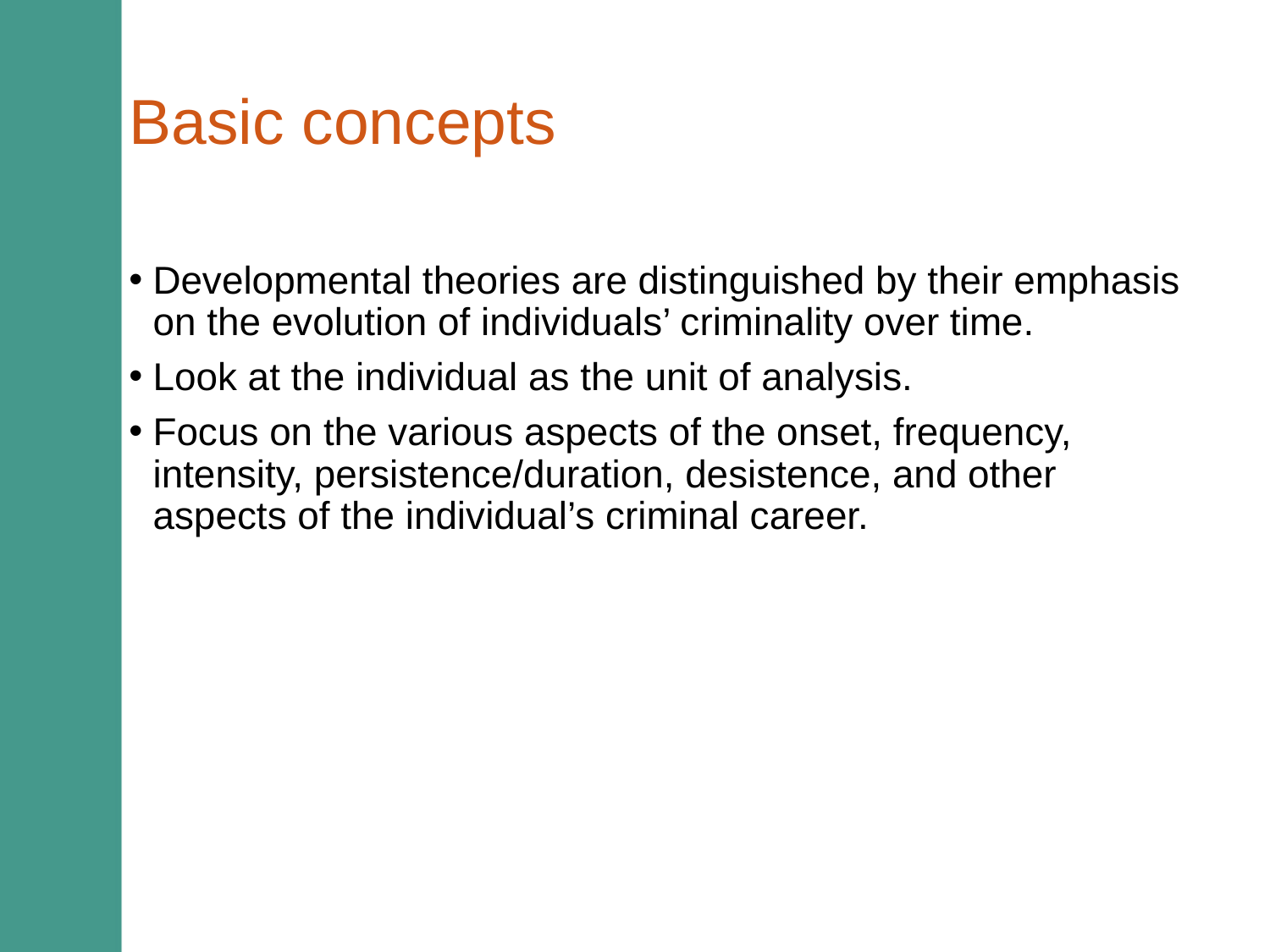

# Basic concepts
Developmental theories are distinguished by their emphasis on the evolution of individuals’ criminality over time.
Look at the individual as the unit of analysis.
Focus on the various aspects of the onset, frequency, intensity, persistence/duration, desistence, and other aspects of the individual’s criminal career.